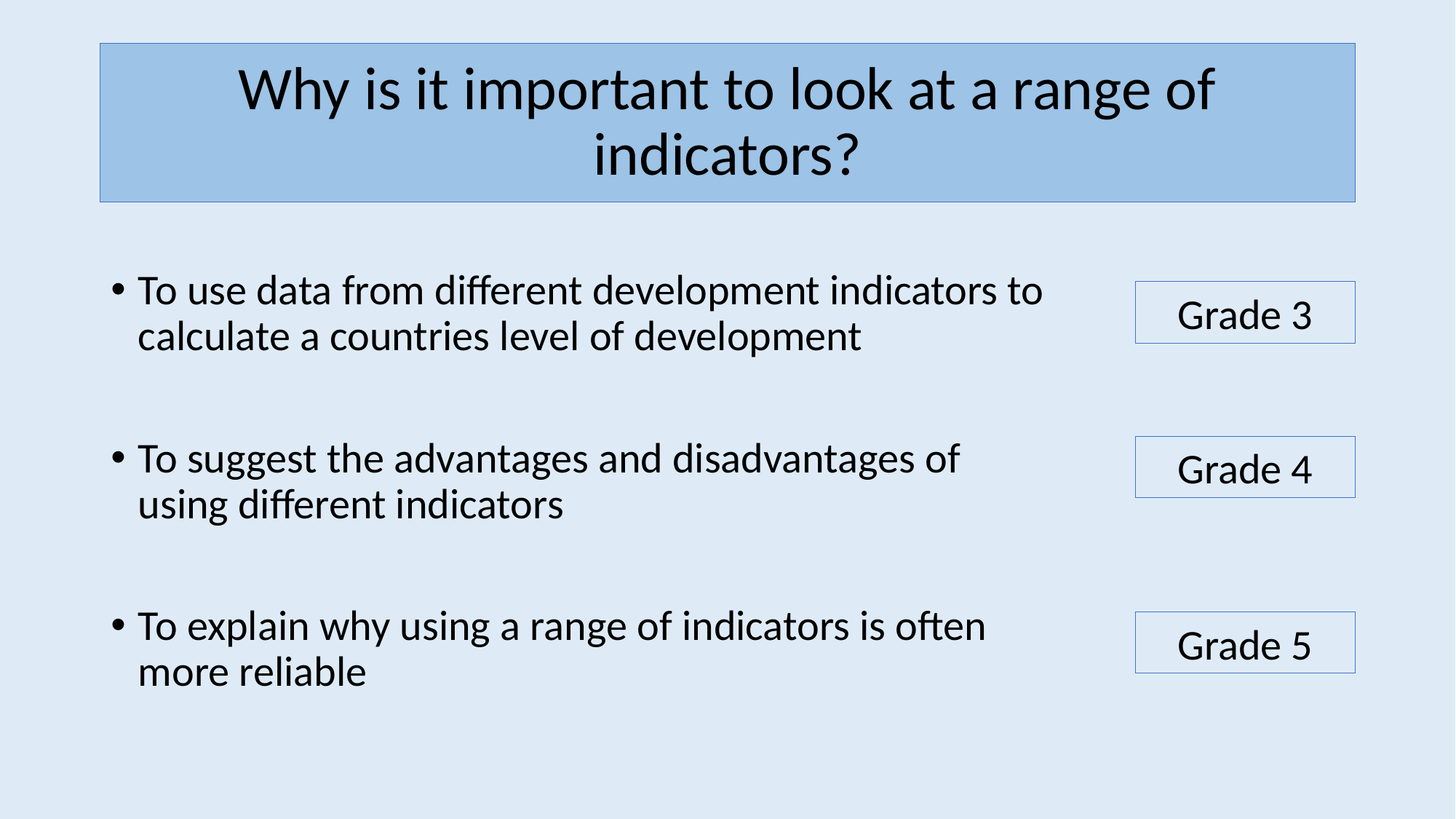

# Why is it important to look at a range of indicators?
To use data from different development indicators to calculate a countries level of development

To suggest the advantages and disadvantages of using different indicators

To explain why using a range of indicators is often more reliable
Grade 3
Grade 4
Grade 5